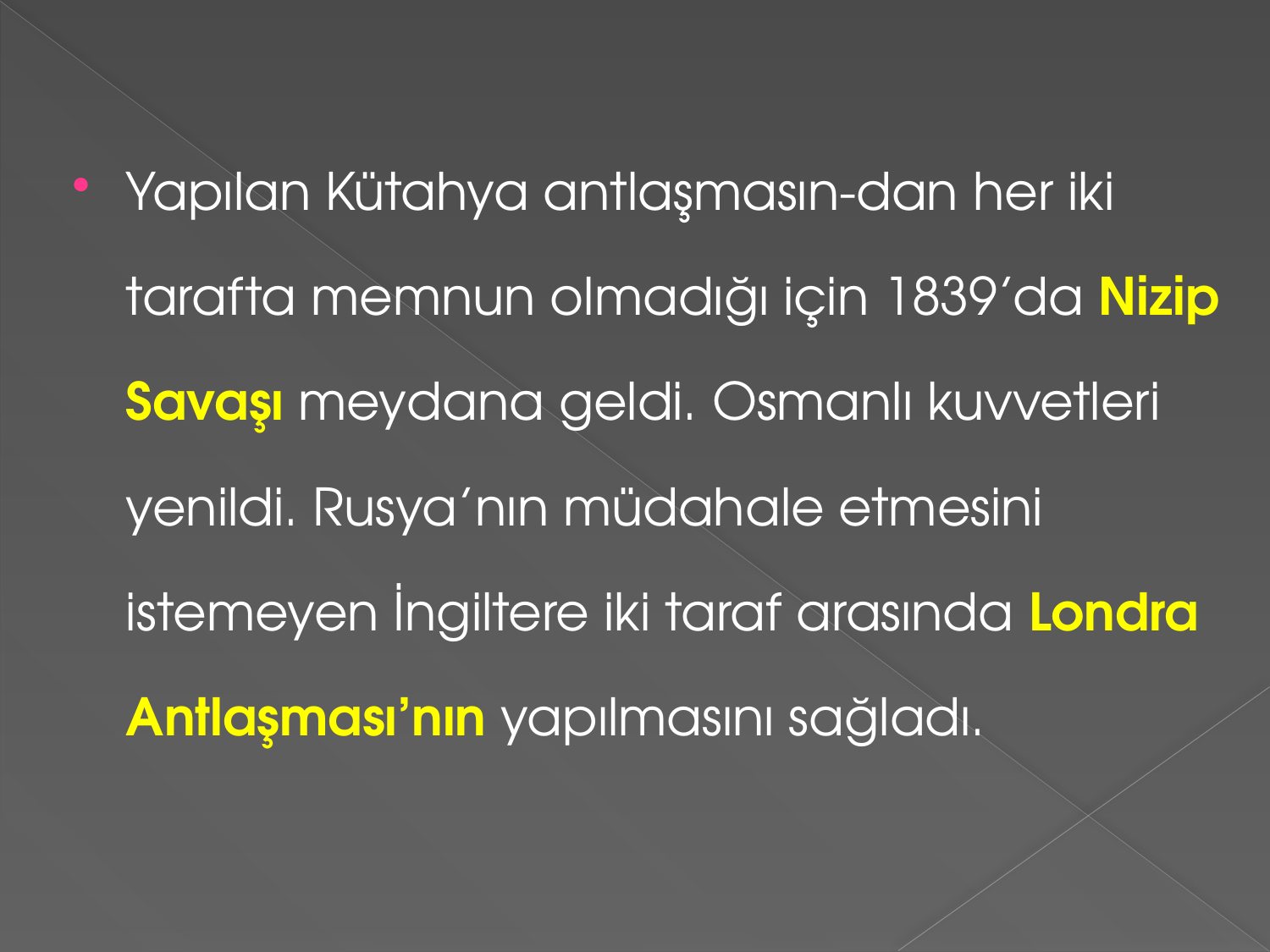

Yapılan Kütahya antlaşmasın-dan her iki tarafta memnun olmadığı için 1839’da Nizip Savaşı meydana geldi. Osmanlı kuvvetleri yenildi. Rusya’nın müdahale etmesini istemeyen İngiltere iki taraf arasında Londra Antlaşması’nın yapılmasını sağladı.